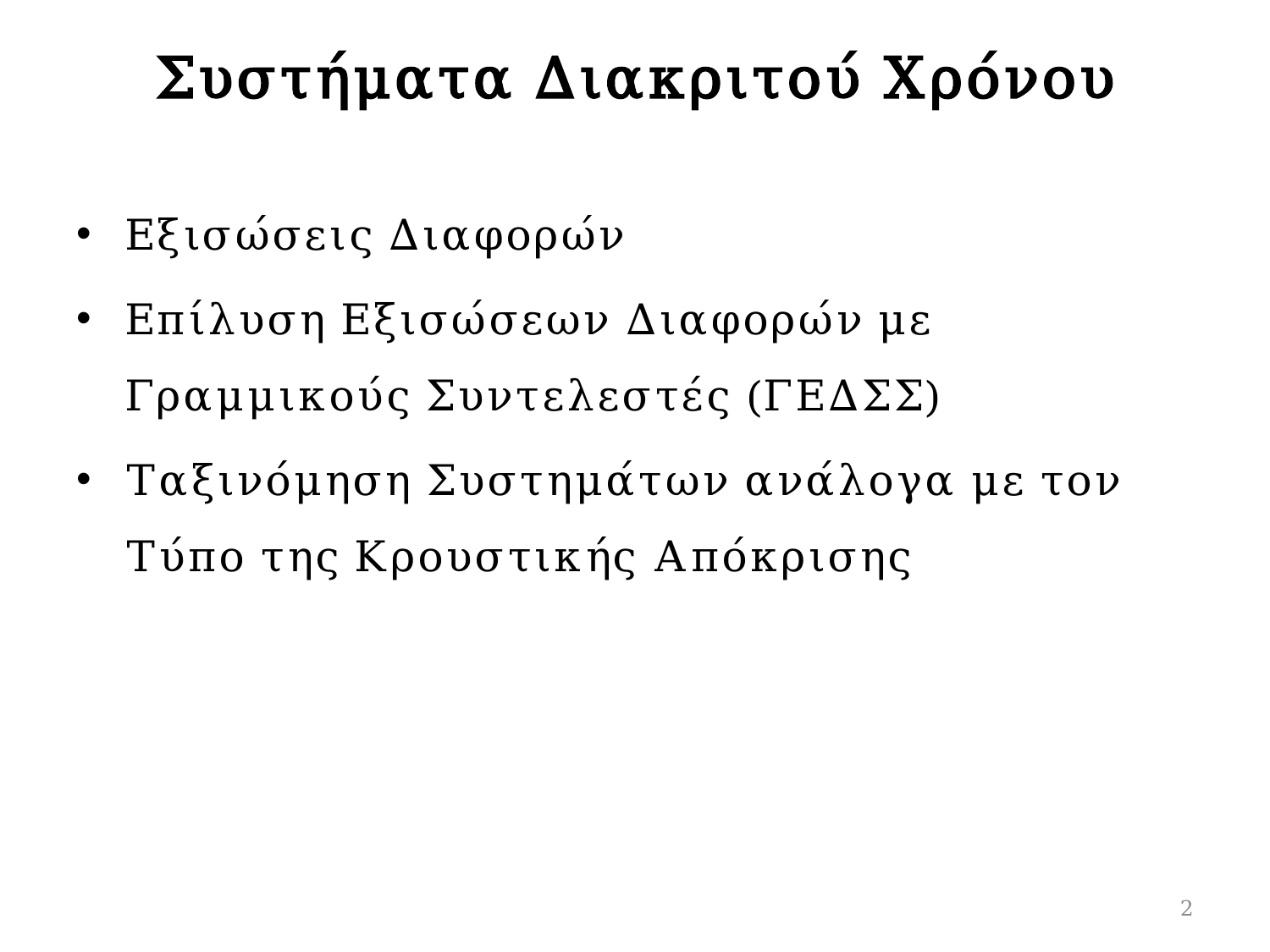

# Συστήματα Διακριτού Χρόνου
Εξισώσεις Διαφορών
Επίλυση Εξισώσεων Διαφορών με Γραμμικούς Συντελεστές (ΓΕΔΣΣ)
Ταξινόμηση Συστημάτων ανάλογα με τον Τύπο της Κρουστικής Απόκρισης
2